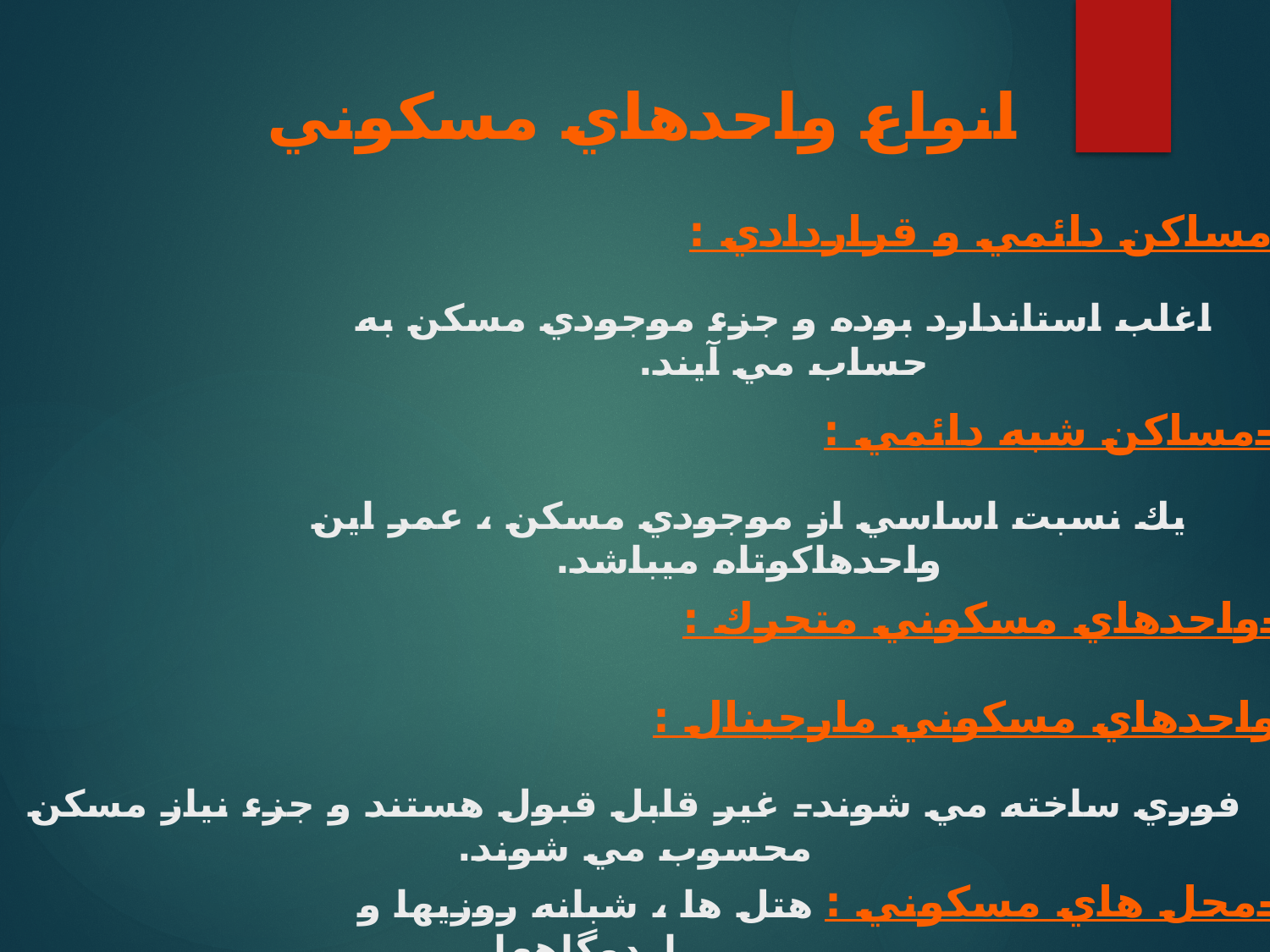

انواع واحدهاي مسكوني
1-مساكن دائمي و قراردادي :
اغلب استاندارد بوده و جزء موجودي مسكن به حساب مي آيند.
2-مساكن شبه دائمي :
يك نسبت اساسي از موجودي مسكن ، عمر اين واحدهاكوتاه ميباشد.
3-واحدهاي مسكوني متحرك :
4-واحدهاي مسكوني مارجينال :
فوري ساخته مي شوند– غير قابل قبول هستند و جزء نياز مسكن محسوب مي شوند.
5-محل هاي مسكوني :
هتل ها ، شبانه روزيها و اردوگاهها